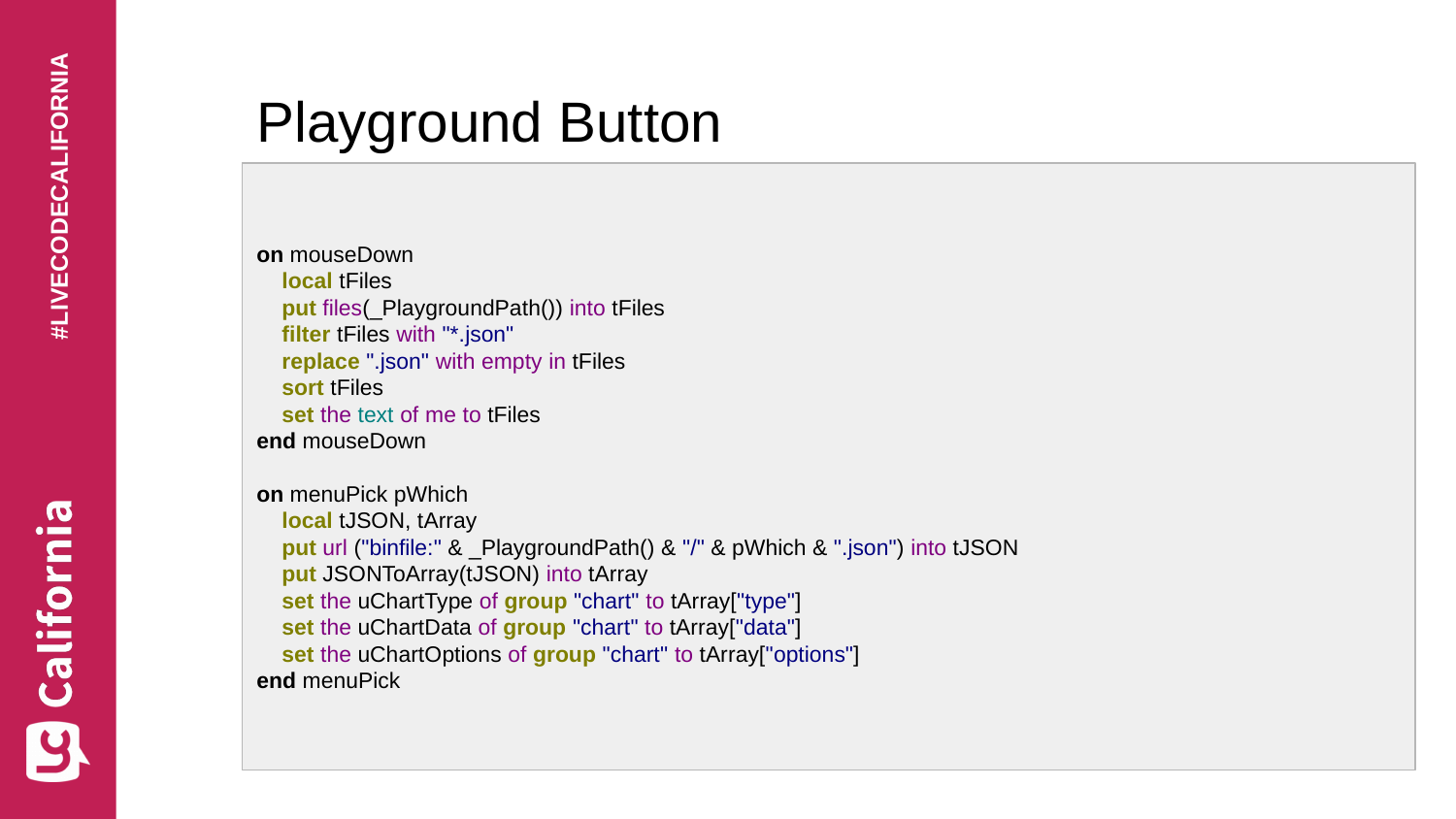

# Playground Button
on mouseDown
    local tFiles
    put files(_PlaygroundPath()) into tFiles
    filter tFiles with "*.json"
    replace ".json" with empty in tFiles
    sort tFiles
    set the text of me to tFiles
end mouseDown

on menuPick pWhich
    local tJSON, tArray
    put url ("binfile:" & _PlaygroundPath() & "/" & pWhich & ".json") into tJSON
    put JSONToArray(tJSON) into tArray
    set the uChartType of group "chart" to tArray["type"]
    set the uChartData of group "chart" to tArray["data"]
    set the uChartOptions of group "chart" to tArray["options"]
end menuPick